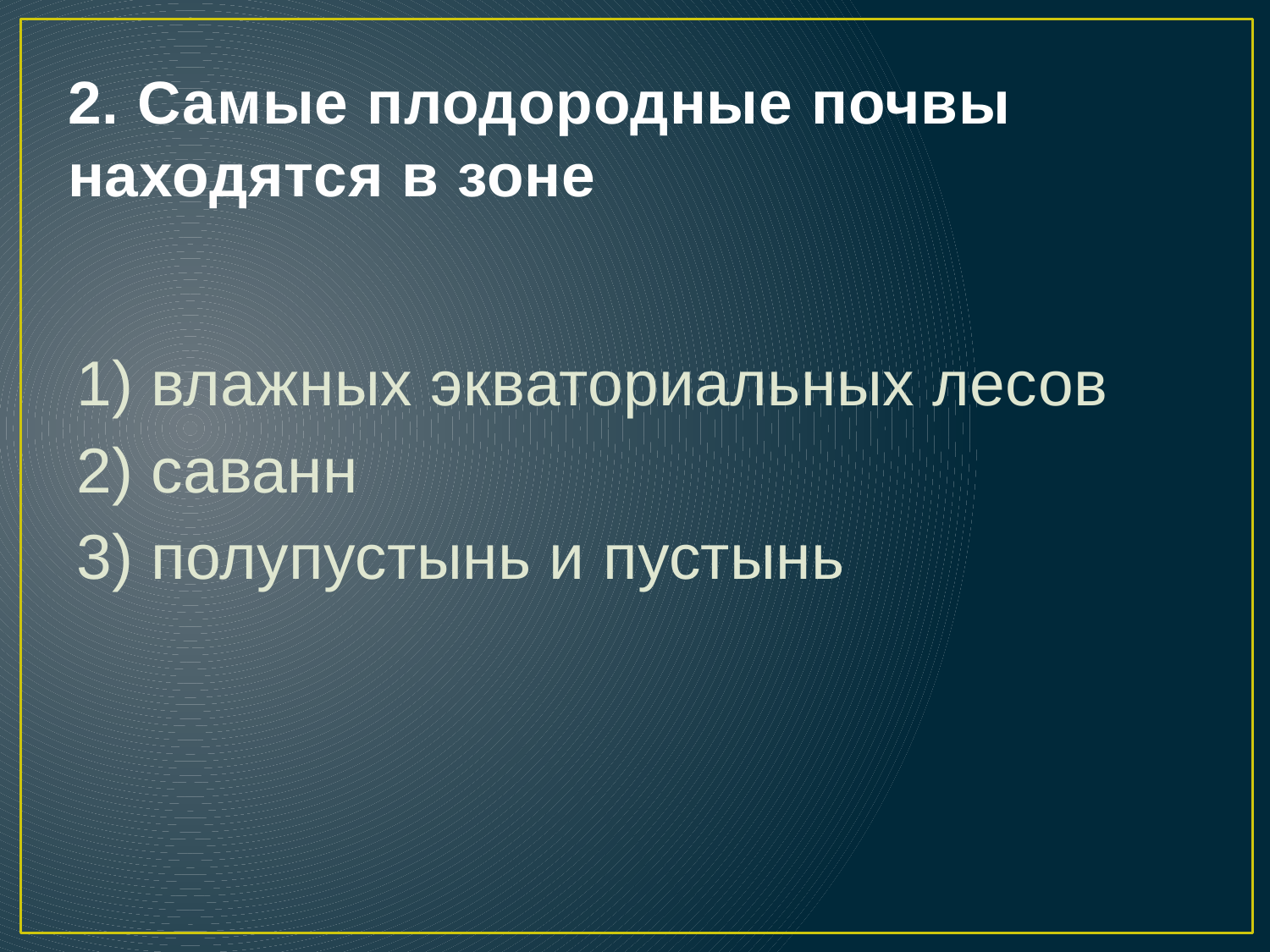

# 2. Самые плодородные почвы находятся в зоне
1) влажных экваториальных лесов
2) саванн
3) полупустынь и пустынь